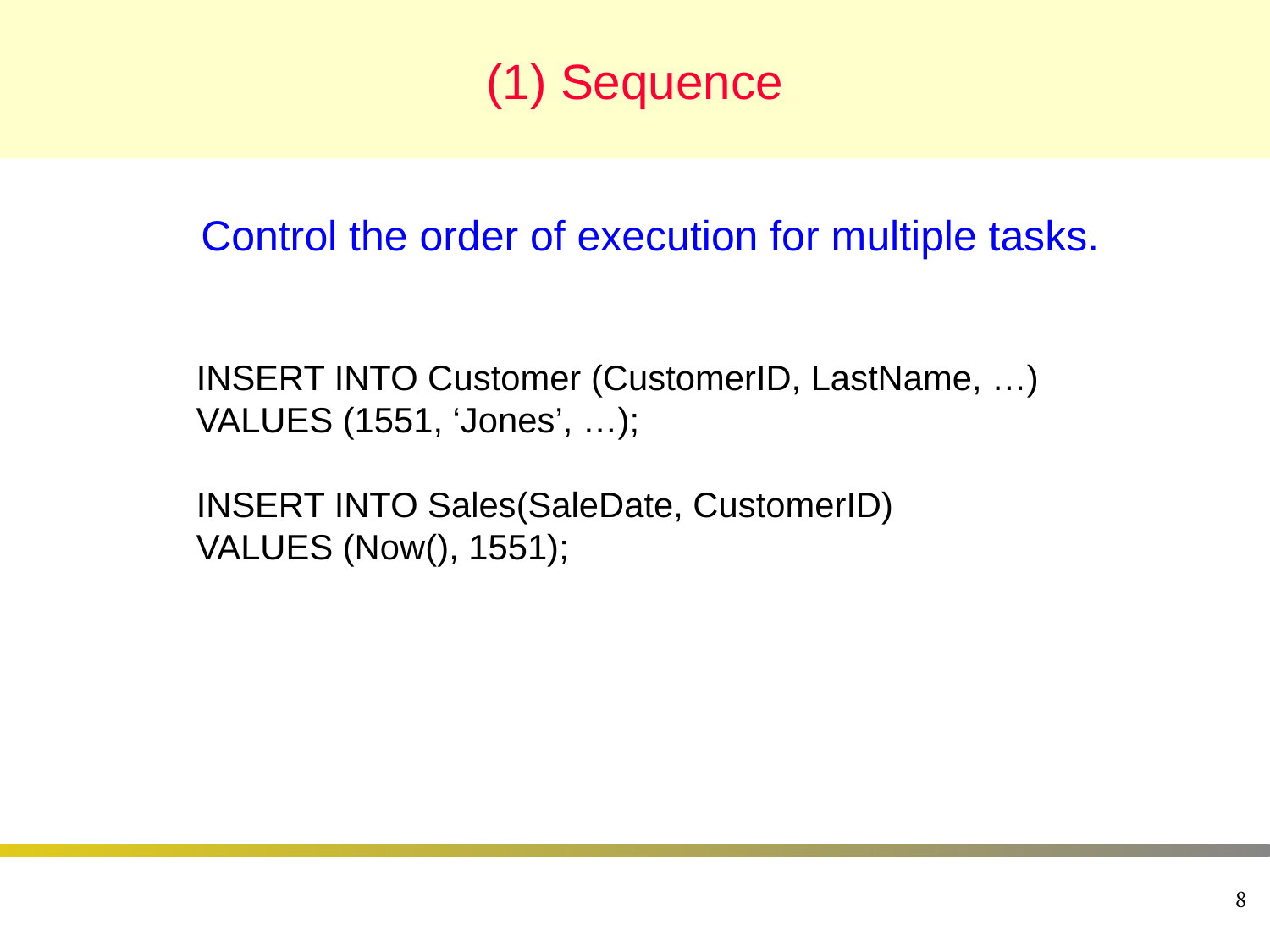

# (1) Sequence
Control the order of execution for multiple tasks.
INSERT INTO Customer (CustomerID, LastName, …)
VALUES (1551, ‘Jones’, …);

INSERT INTO Sales(SaleDate, CustomerID)
VALUES (Now(), 1551);
8